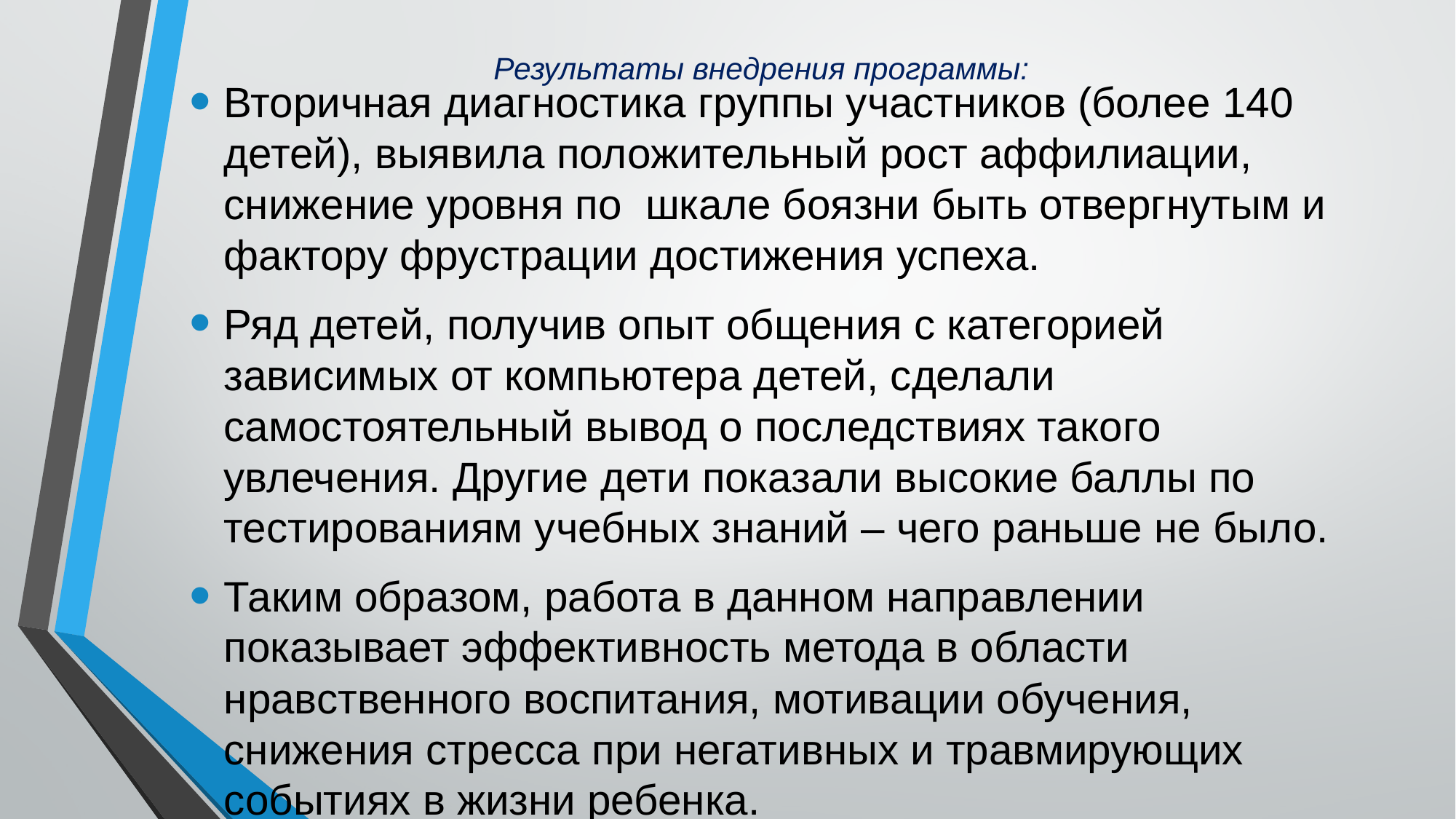

# Результаты внедрения программы:
Вторичная диагностика группы участников (более 140 детей), выявила положительный рост аффилиации, снижение уровня по  шкале боязни быть отвергнутым и фактору фрустрации достижения успеха.
Ряд детей, получив опыт общения с категорией зависимых от компьютера детей, сделали самостоятельный вывод о последствиях такого увлечения. Другие дети показали высокие баллы по тестированиям учебных знаний – чего раньше не было.
Таким образом, работа в данном направлении показывает эффективность метода в области нравственного воспитания, мотивации обучения, снижения стресса при негативных и травмирующих событиях в жизни ребенка.